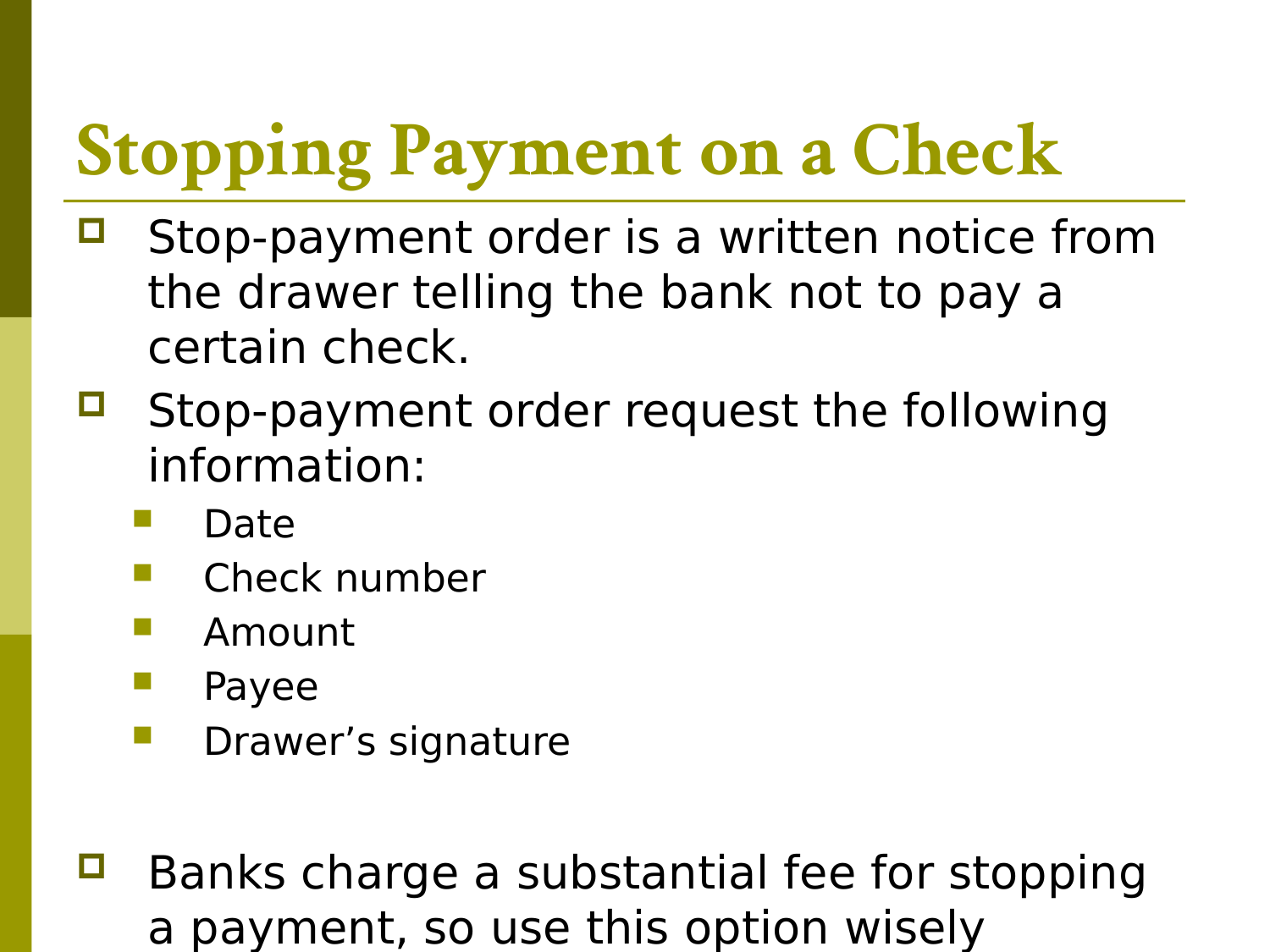

# Stopping Payment on a Check
Stop-payment order is a written notice from the drawer telling the bank not to pay a certain check.
Stop-payment order request the following information:
Date
Check number
Amount
Payee
Drawer’s signature

Banks charge a substantial fee for stopping a payment, so use this option wisely